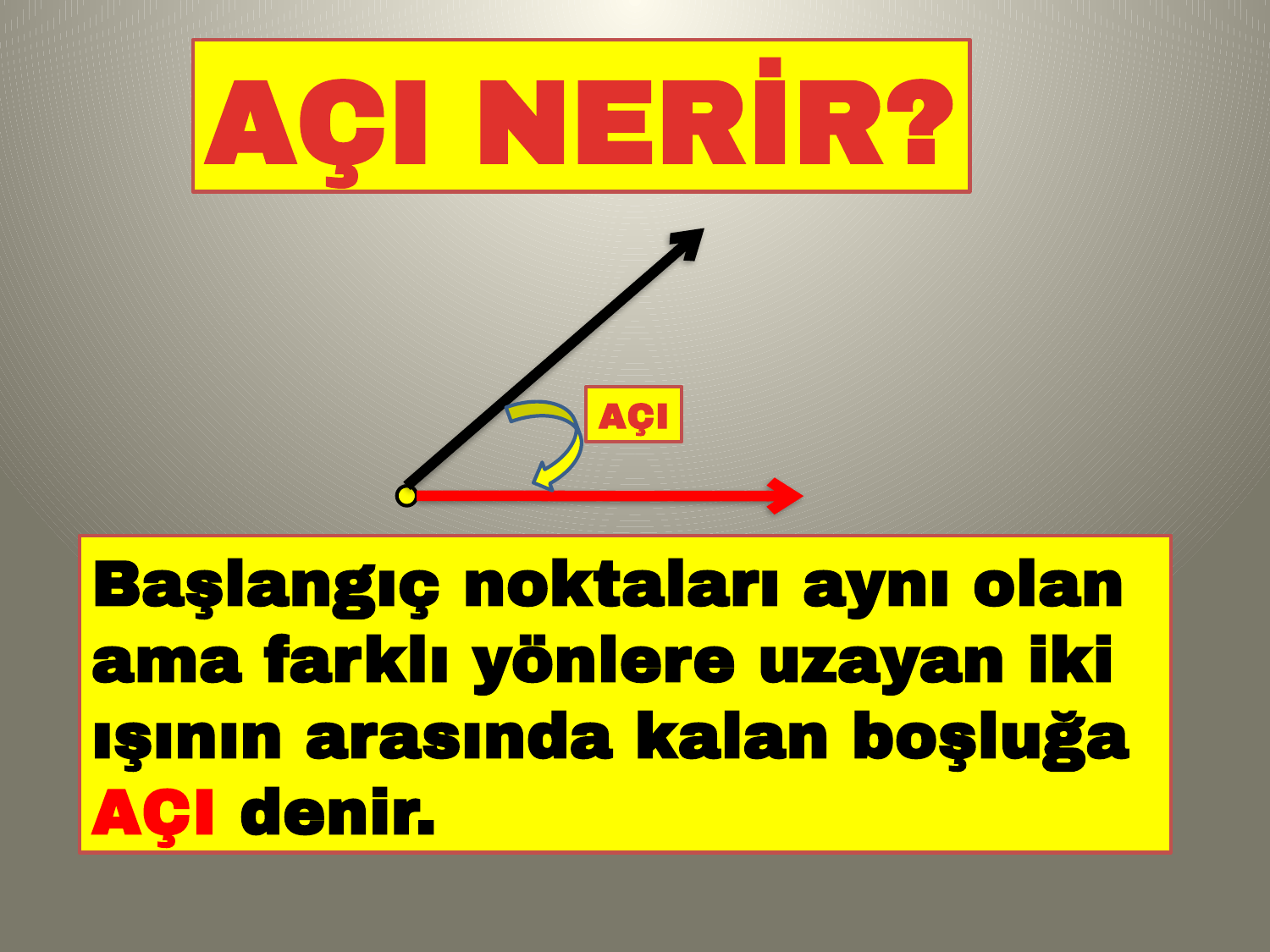

AÇI NERİR?
AÇI

Başlangıç noktaları aynı olan
ama farklı yönlere uzayan iki
ışının arasında kalan boşluğa
AÇI denir.